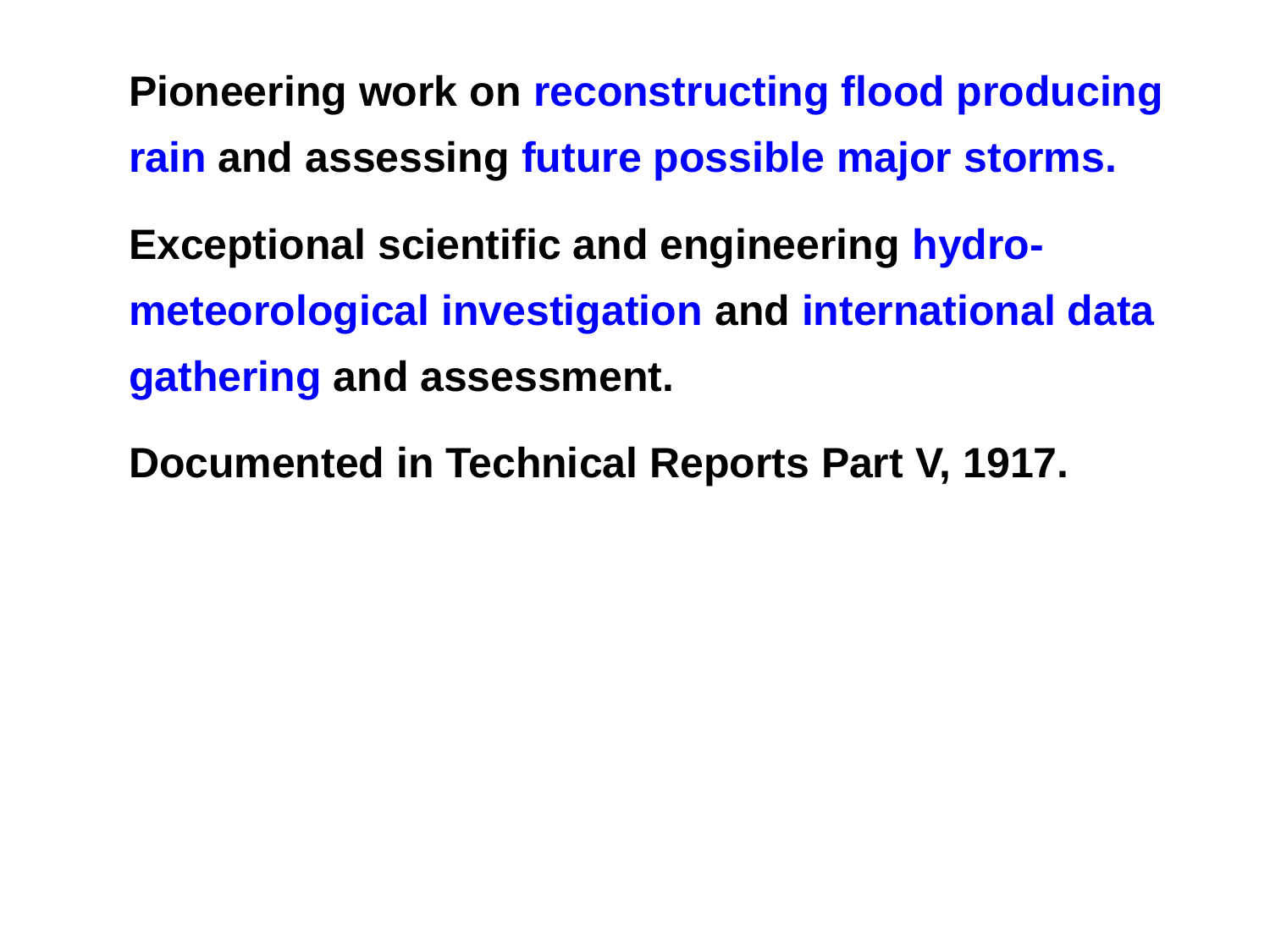

Pioneering work on reconstructing flood producing rain and assessing future possible major storms.
Exceptional scientific and engineering hydro-meteorological investigation and international data gathering and assessment.
Documented in Technical Reports Part V, 1917.